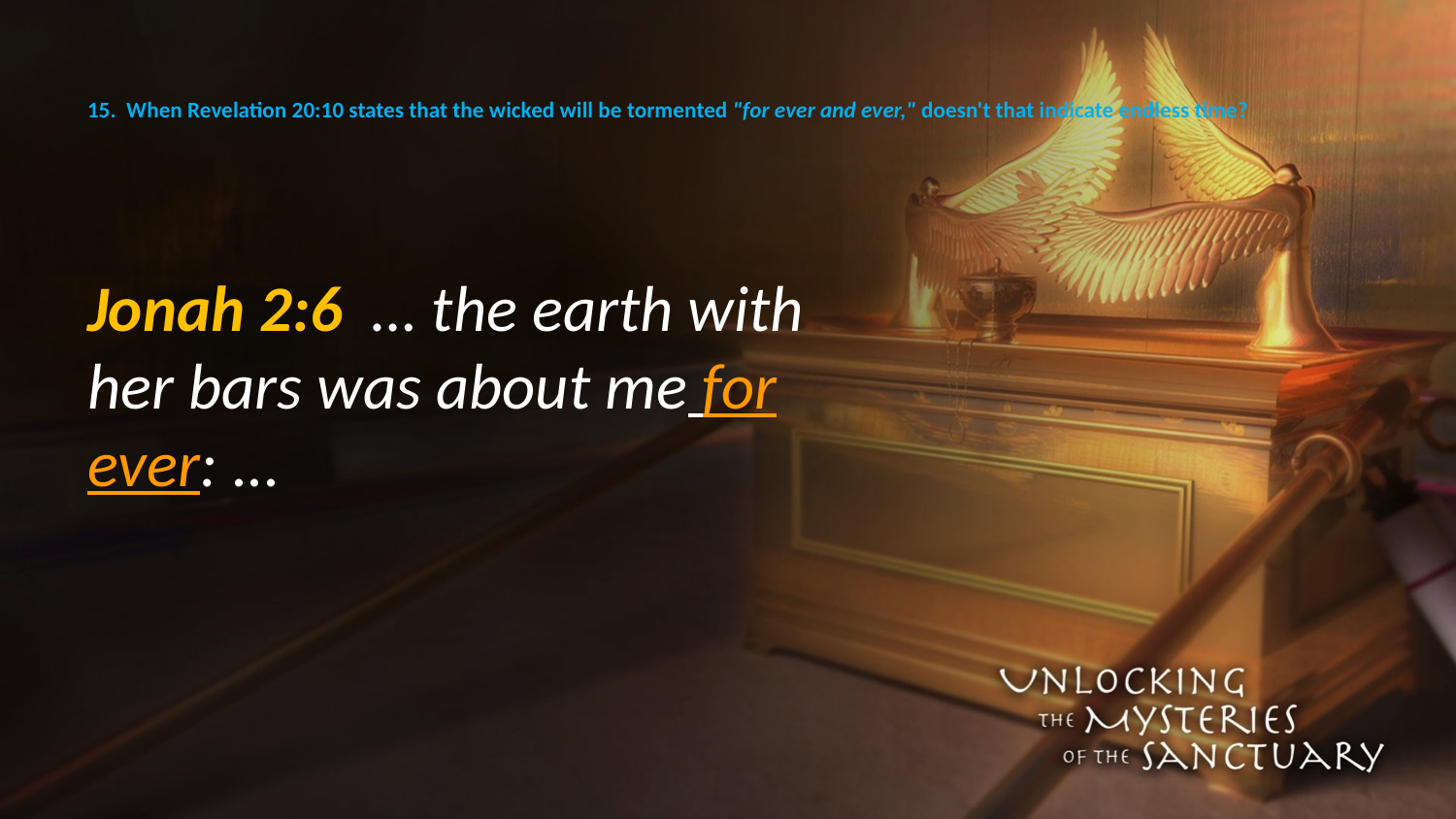

# 15.  When Revelation 20:10 states that the wicked will be tormented "for ever and ever," doesn't that indicate endless time?

Jonah 2:6  … the earth with her bars was about me for ever: ...